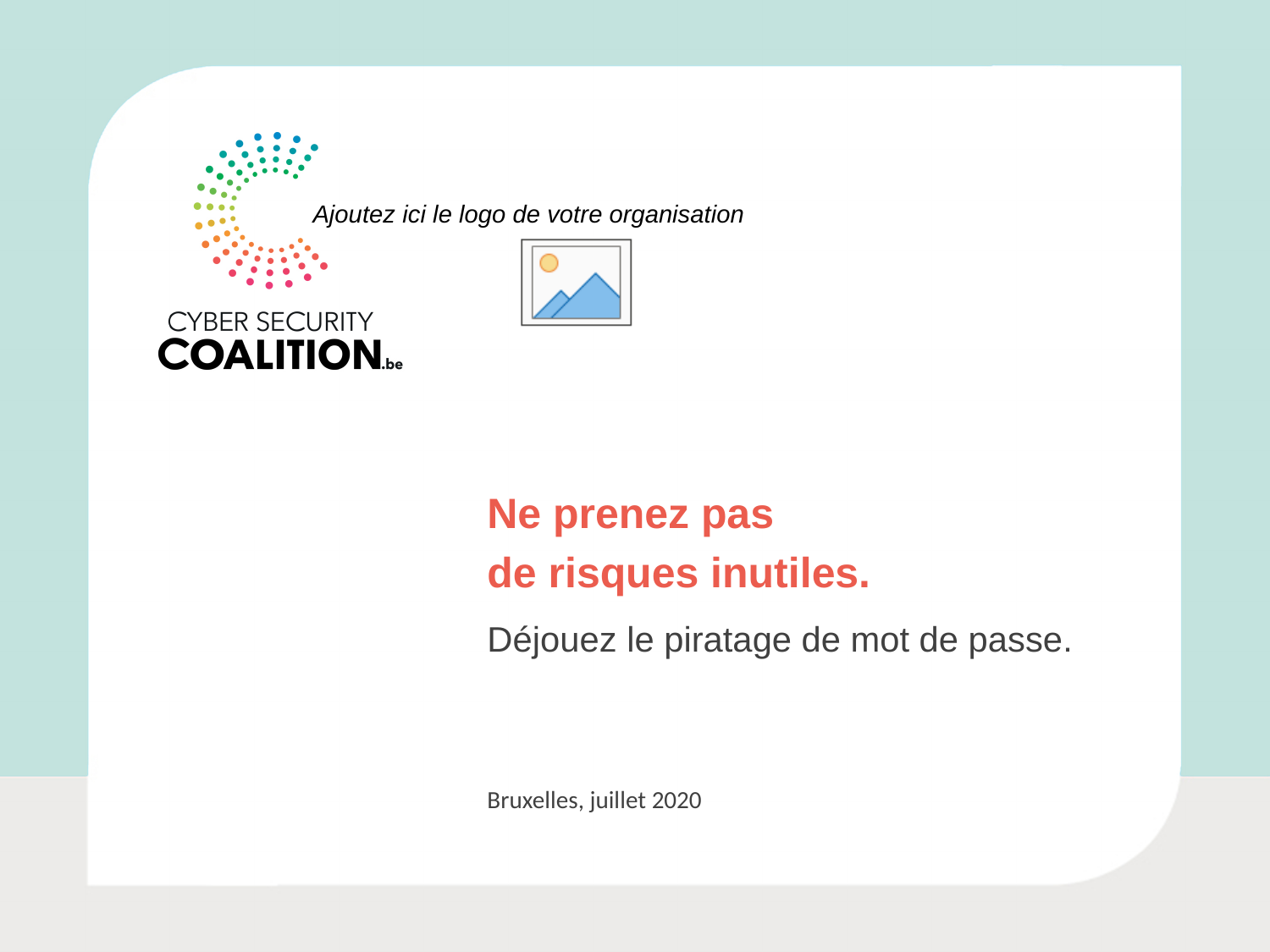

Ne prenez pas
de risques inutiles.
Déjouez le piratage de mot de passe.
Bruxelles, juillet 2020